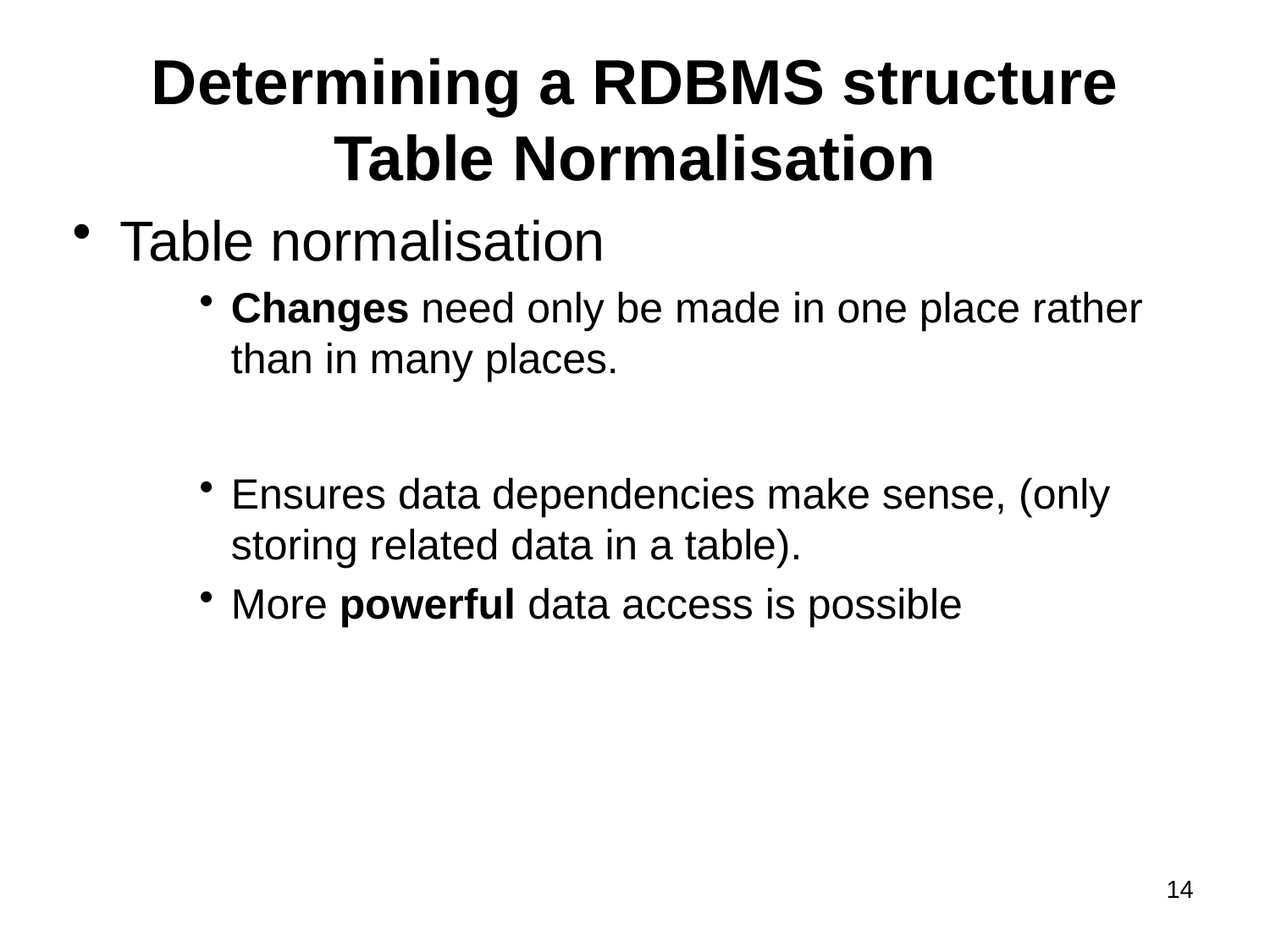

# Determining a RDBMS structure Table Normalisation
Table normalisation
Changes need only be made in one place rather than in many places.

Ensures data dependencies make sense, (only storing related data in a table).
More powerful data access is possible

14